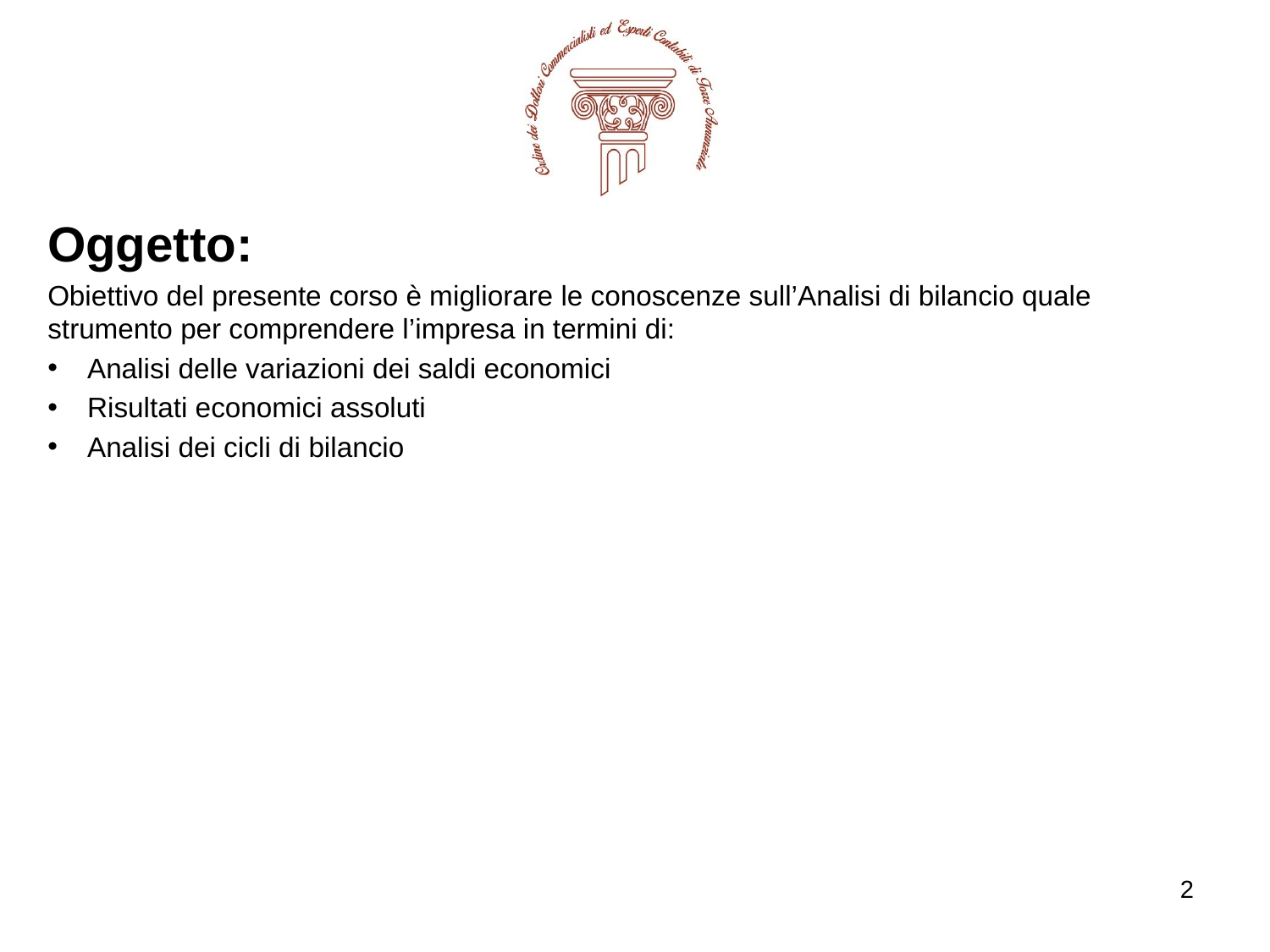

Oggetto:
Obiettivo del presente corso è migliorare le conoscenze sull’Analisi di bilancio quale strumento per comprendere l’impresa in termini di:
Analisi delle variazioni dei saldi economici
Risultati economici assoluti
Analisi dei cicli di bilancio

2